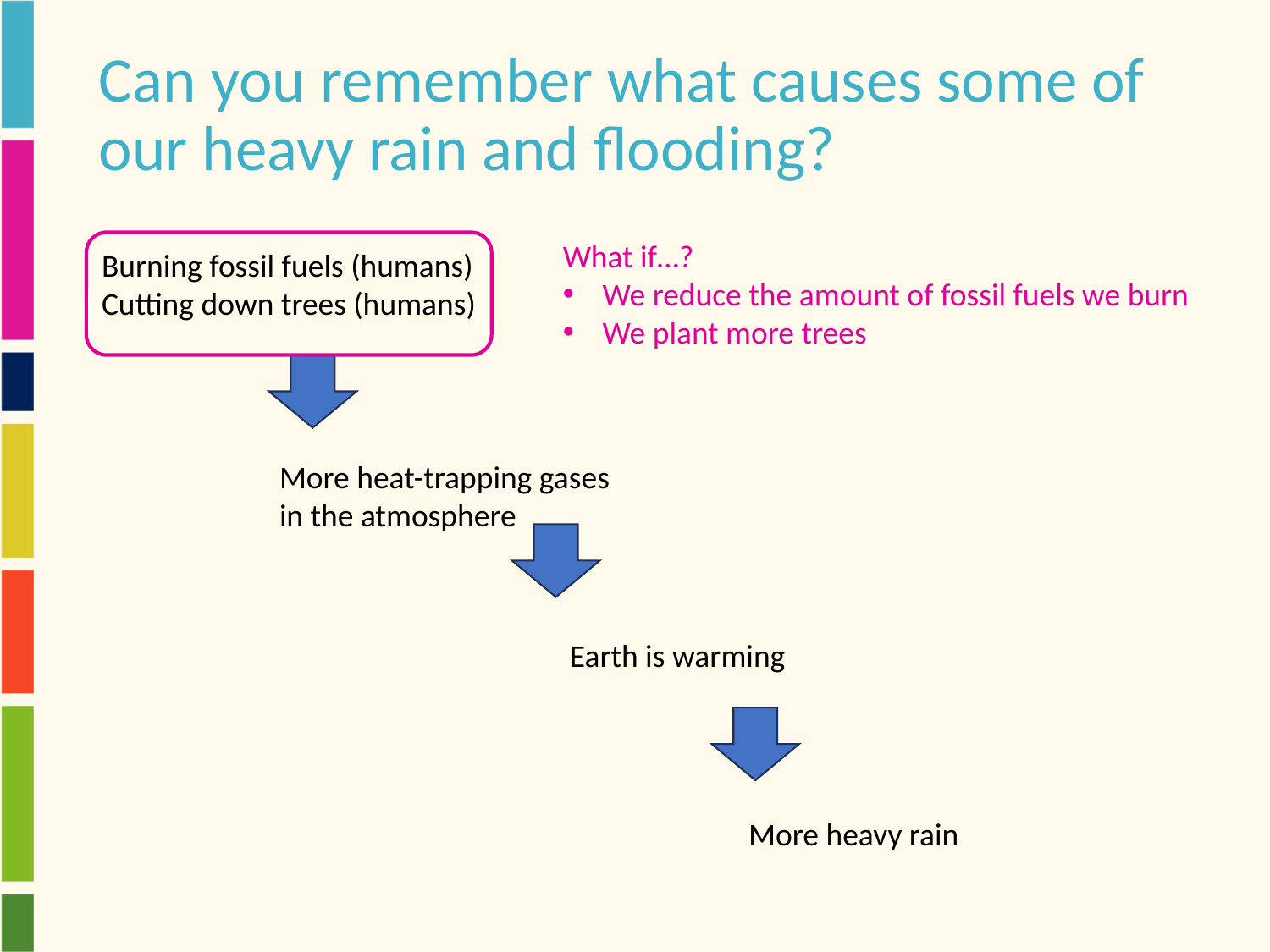

# Can you remember what causes some of our heavy rain and flooding?
What if…?
We reduce the amount of fossil fuels we burn
We plant more trees

Burning fossil fuels (humans)
Cutting down trees (humans)

More heat-trapping gases in the atmosphere

Earth is warming

More heavy rain